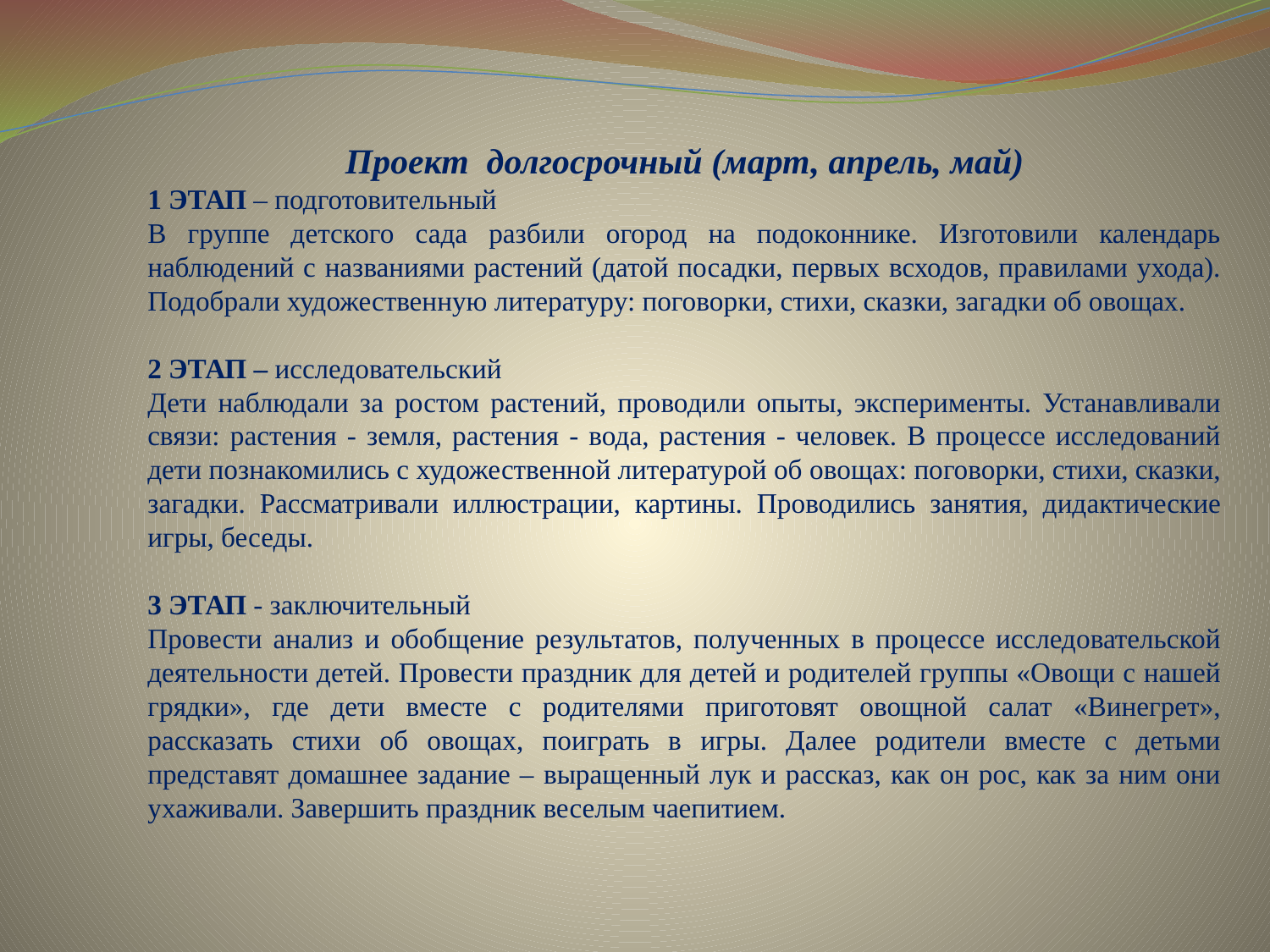

Проект  долгосрочный (март, апрель, май)
1 ЭТАП – подготовительный
В группе детского сада разбили огород на подоконнике. Изготовили календарь наблюдений с названиями растений (датой посадки, первых всходов, правилами ухода). Подобрали художественную литературу: поговорки, стихи, сказки, загадки об овощах.

2 ЭТАП – исследовательский
Дети наблюдали за ростом растений, проводили опыты, эксперименты. Устанавливали связи: растения - земля, растения - вода, растения - человек. В процессе исследований дети познакомились с художественной литературой об овощах: поговорки, стихи, сказки, загадки. Рассматривали иллюстрации, картины. Проводились занятия, дидактические игры, беседы.

3 ЭТАП - заключительный
Провести анализ и обобщение результатов, полученных в процессе исследовательской деятельности детей. Провести праздник для детей и родителей группы «Овощи с нашей грядки», где дети вместе с родителями приготовят овощной салат «Винегрет», рассказать стихи об овощах, поиграть в игры. Далее родители вместе с детьми представят домашнее задание – выращенный лук и рассказ, как он рос, как за ним они ухаживали. Завершить праздник веселым чаепитием.